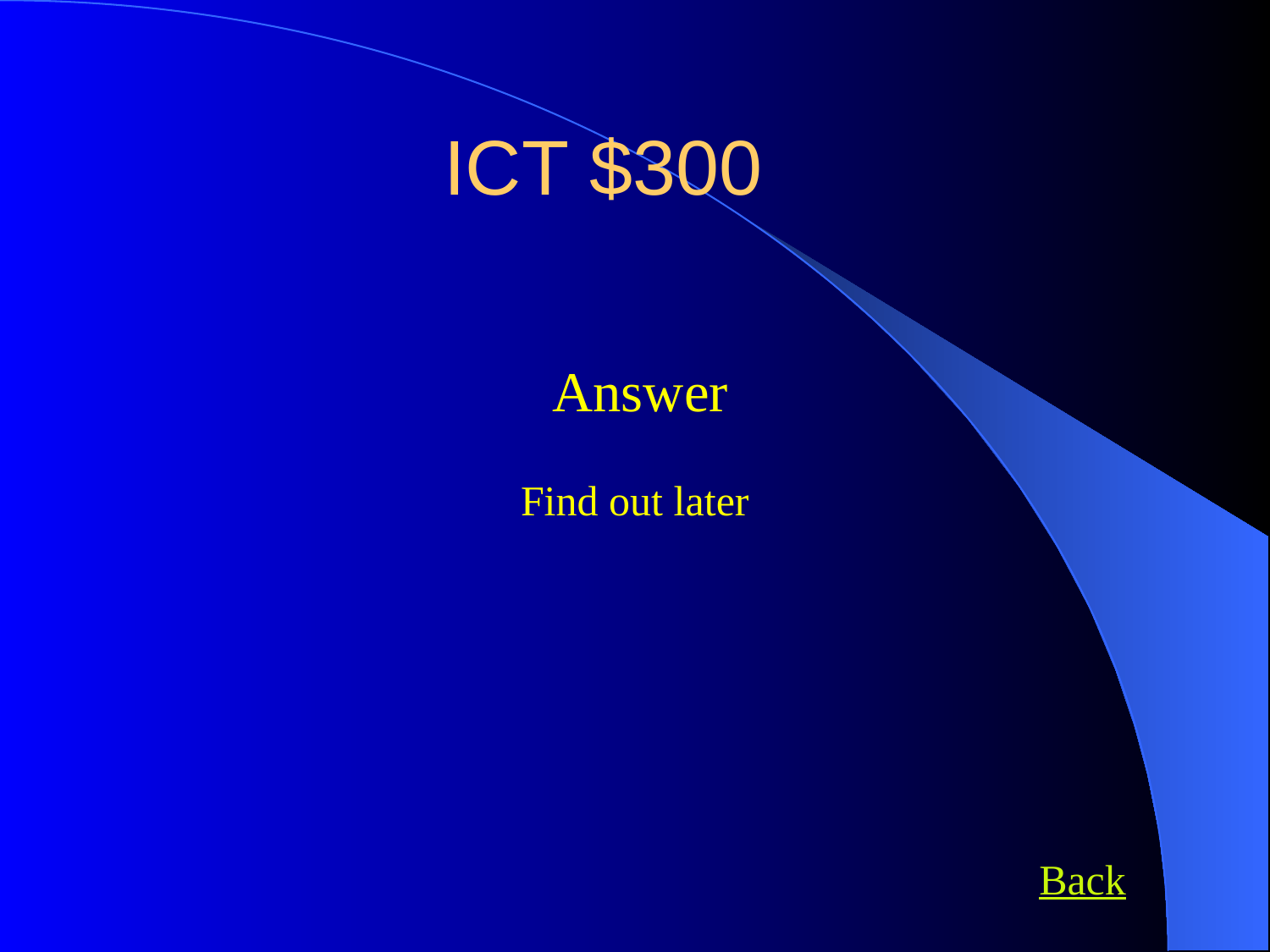

ICT $300
Answer

Find out later

Back